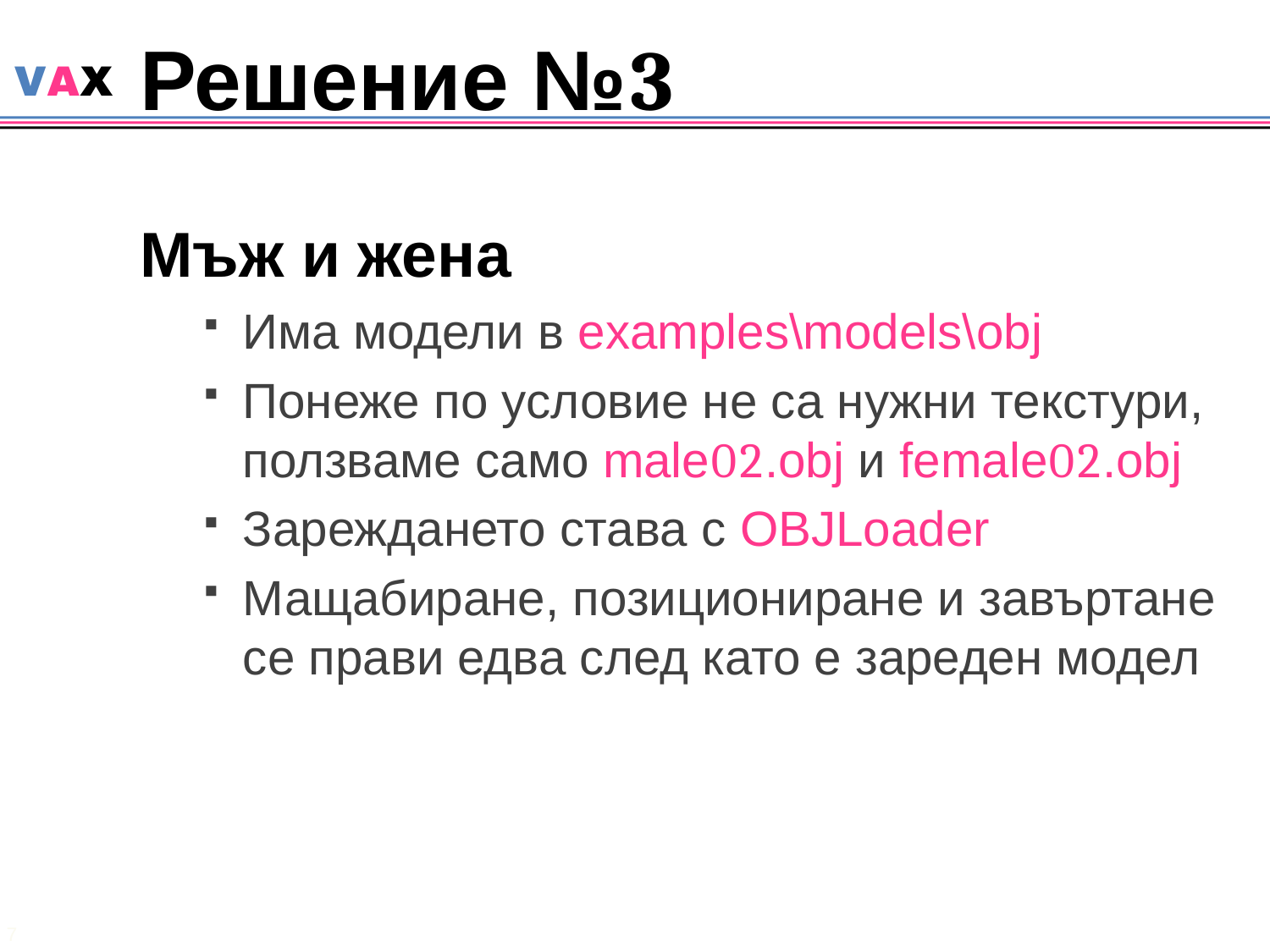

# Решение №3
Мъж и жена
Има модели в examples\models\obj
Понеже по условие не са нужни текстури, ползваме само male02.obj и female02.obj
Зареждането става с OBJLoader
Мащабиране, позициониране и завъртане се прави едва след като е зареден модел